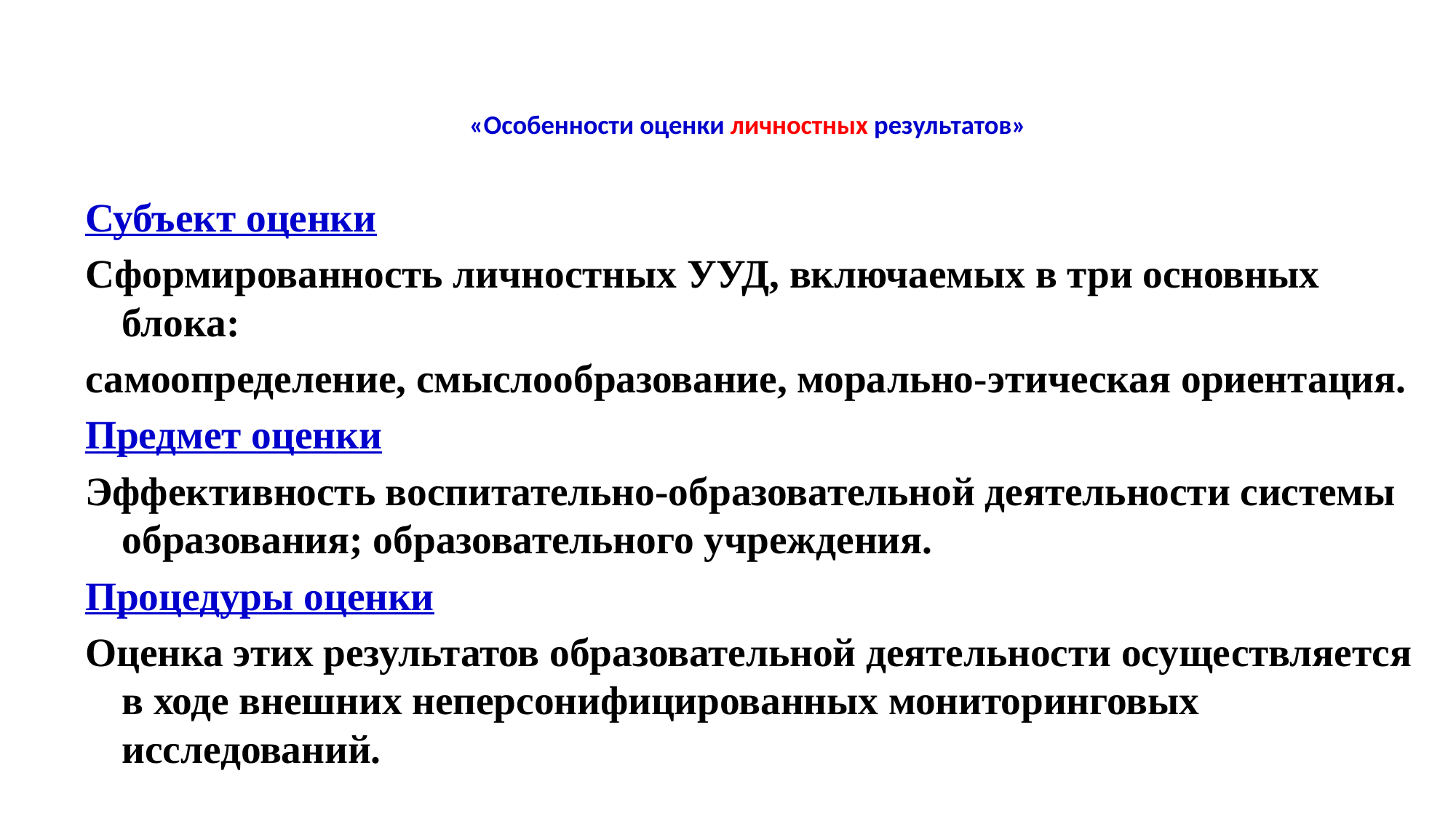

# «Особенности оценки личностных результатов»
Субъект оценки
Сформированность личностных УУД, включаемых в три основных блока:
самоопределение, смыслообразование, морально-этическая ориентация.
Предмет оценки
Эффективность воспитательно-образовательной деятельности системы образования; образовательного учреждения.
Процедуры оценки
Оценка этих результатов образовательной деятельности осуществляется в ходе внешних неперсонифицированных мониторинговых исследований.